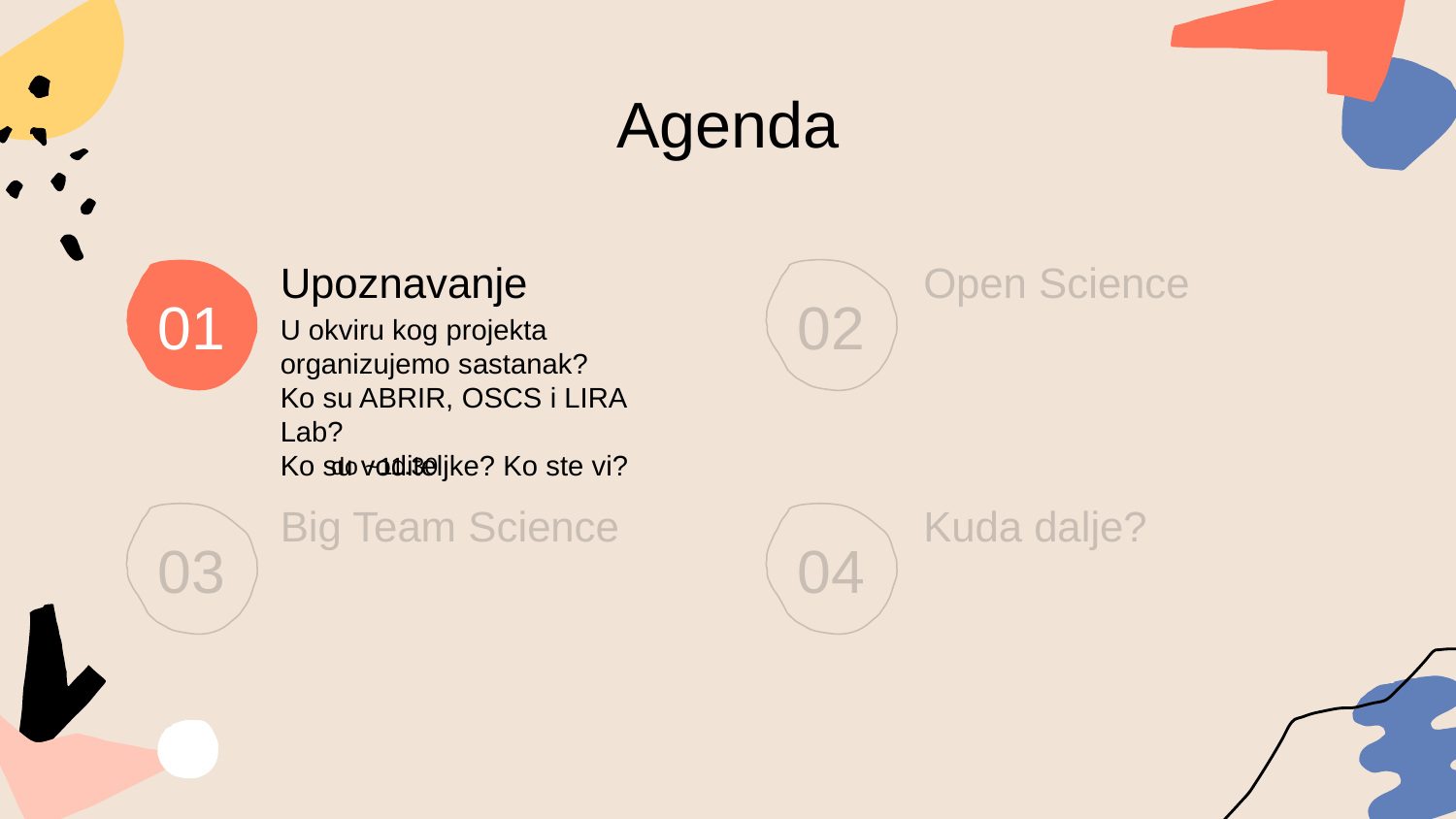

Agenda
# Upoznavanje
Open Science

01
02
U okviru kog projekta organizujemo sastanak?
Ko su ABRIR, OSCS i LIRA Lab?
Ko su voditeljke? Ko ste vi?
do ~11.30
Big Team Science
Kuda dalje?

03
04